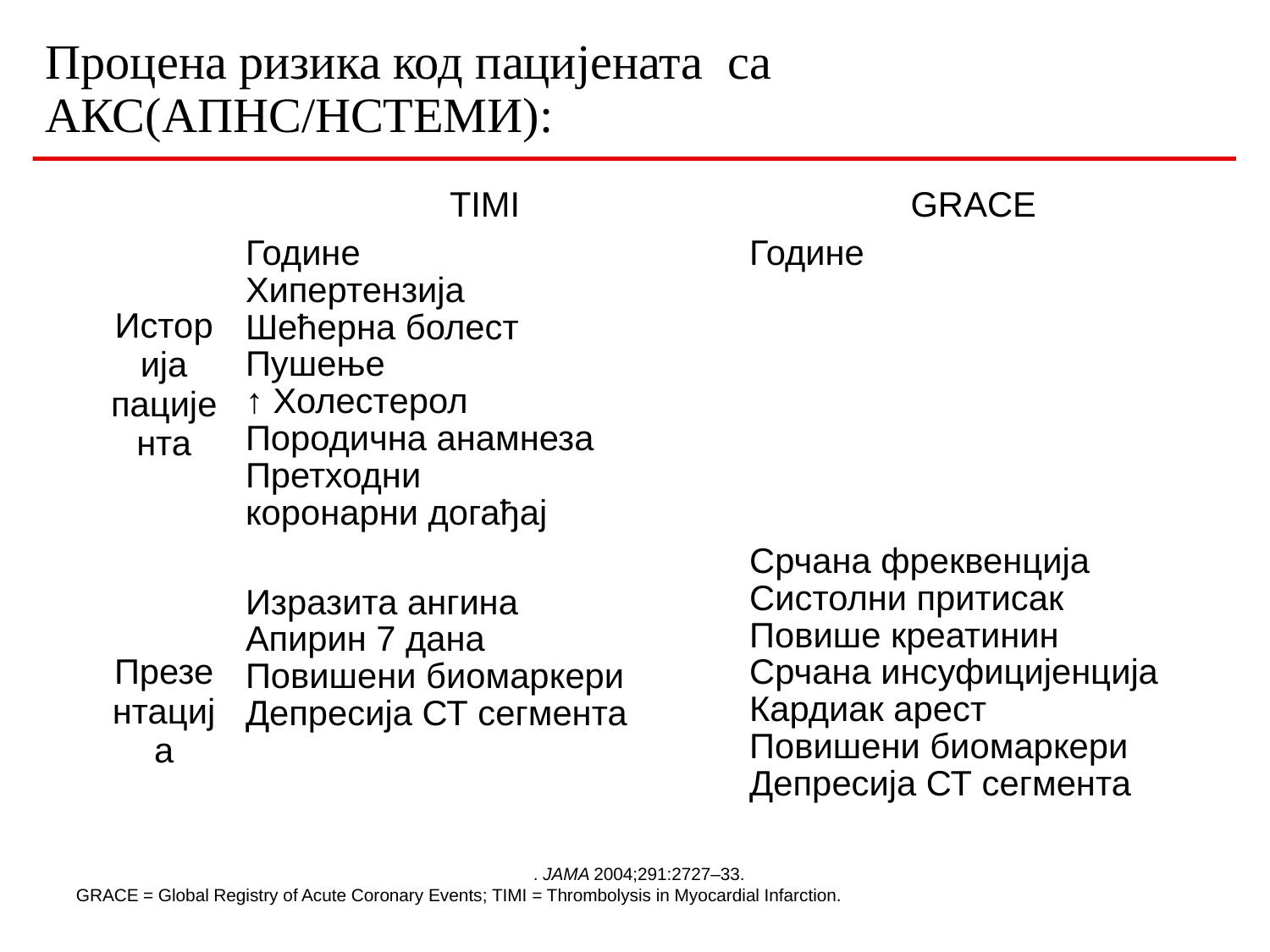

# Процена ризика код пацијената  са АКС(АПНС/НСТЕМИ):

|  | TIMI | GRACE |
| --- | --- | --- |
| Историја пацијента | Године Хипертензија Шећерна болест Пушење ↑ Холестерол Породична анамнеза Претходни коронарни догађај | Године |
| Презентација | Изразита ангина Aпирин 7 дана Повишени биомаркери Депресија СТ сегмента | Срчана фреквенција Систолни притисак Повише креатинин Срчана инсуфицијенција Кардиак арест Повишени биомаркери Депресија СТ сегмента |
Antman EM, et al. JAMA 2000;284:835–42. Eagle KA, et al. JAMA 2004;291:2727–33.
GRACE = Global Registry of Acute Coronary Events; TIMI = Thrombolysis in Myocardial Infarction.